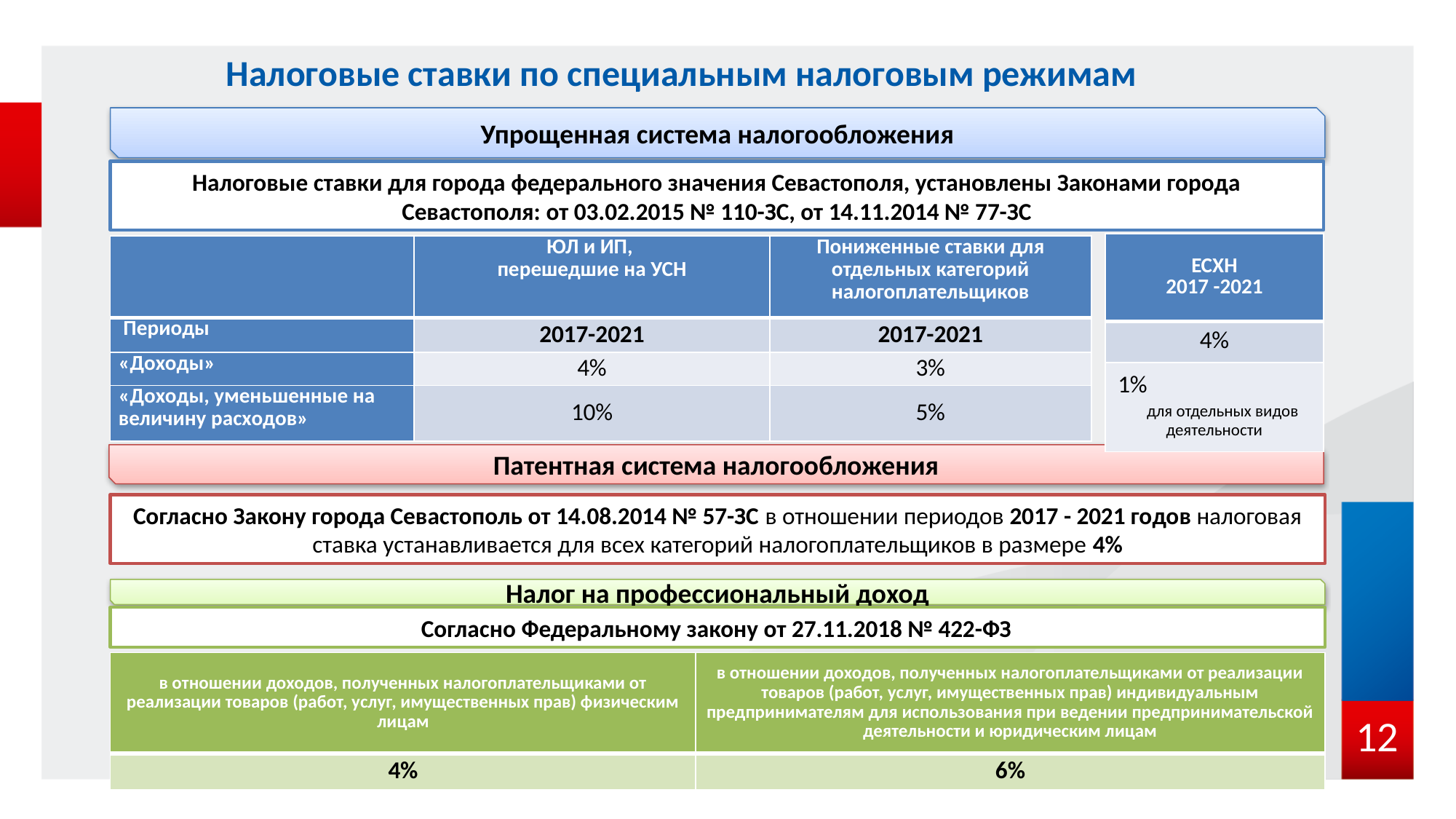

# Налоговые ставки по специальным налоговым режимам
Упрощенная система налогообложения
Налоговые ставки для города федерального значения Севастополя, установлены Законами города Севастополя: от 03.02.2015 № 110-ЗС, от 14.11.2014 № 77-ЗС
| ЕСХН 2017 -2021 |
| --- |
| 4% |
| 1% для отдельных видов деятельности |
|  | ЮЛ и ИП, перешедшие на УСН | Пониженные ставки для отдельных категорий налогоплательщиков |
| --- | --- | --- |
| Периоды | 2017-2021 | 2017-2021 |
| «Доходы» | 4% | 3% |
| «Доходы, уменьшенные на величину расходов» | 10% | 5% |
Патентная система налогообложения
Согласно Закону города Севастополь от 14.08.2014 № 57-ЗС в отношении периодов 2017 - 2021 годов налоговая ставка устанавливается для всех категорий налогоплательщиков в размере 4%
Налог на профессиональный доход
                                                       Согласно Федеральному закону от 27.11.2018 № 422-ФЗ
| в отношении доходов, полученных налогоплательщиками от реализации товаров (работ, услуг, имущественных прав) физическим лицам | в отношении доходов, полученных налогоплательщиками от реализации товаров (работ, услуг, имущественных прав) индивидуальным предпринимателям для использования при ведении предпринимательской деятельности и юридическим лицам |
| --- | --- |
| 4% | 6% |
12